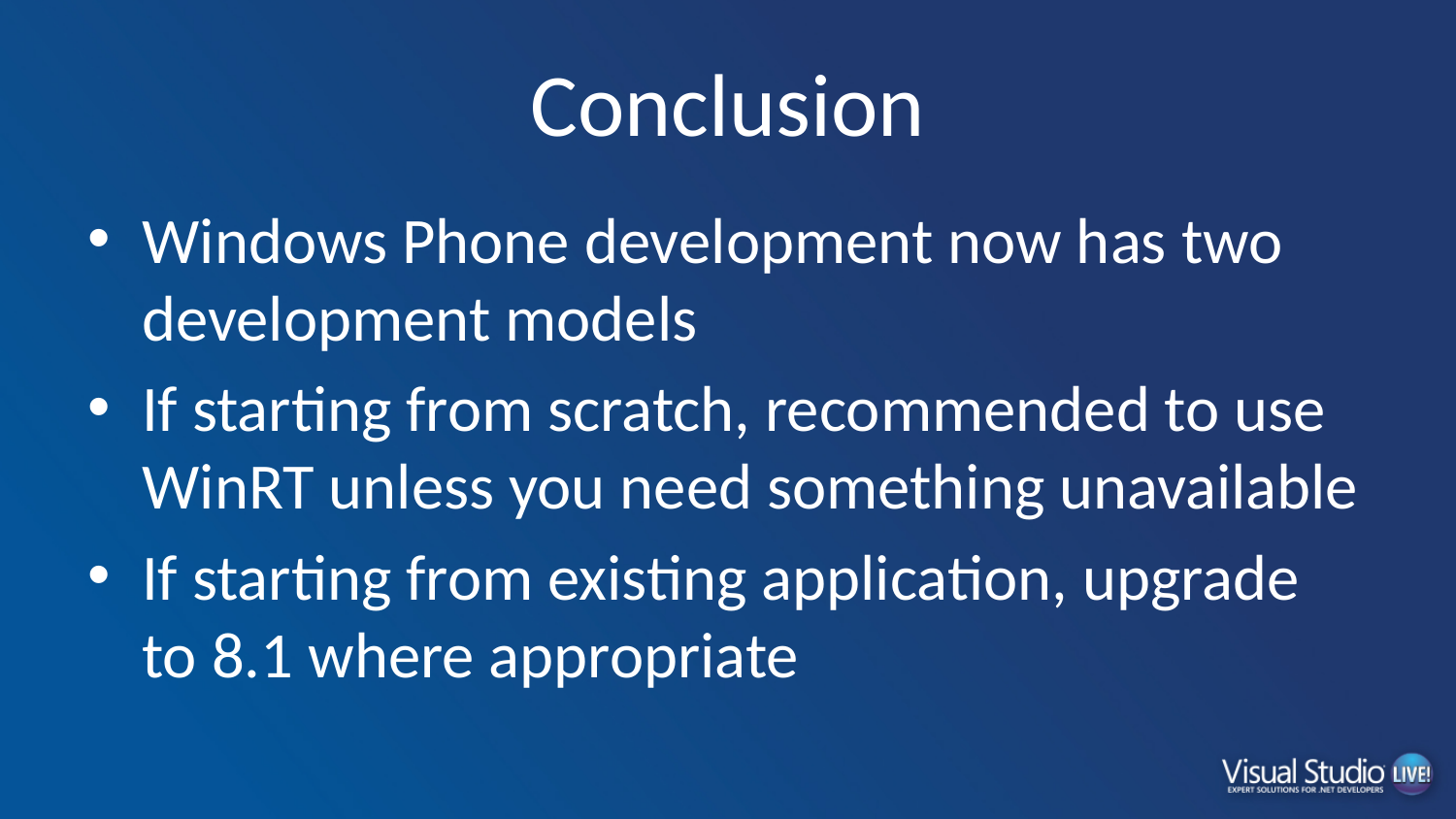

# Conclusion
Windows Phone development now has two development models
If starting from scratch, recommended to use WinRT unless you need something unavailable
If starting from existing application, upgrade to 8.1 where appropriate